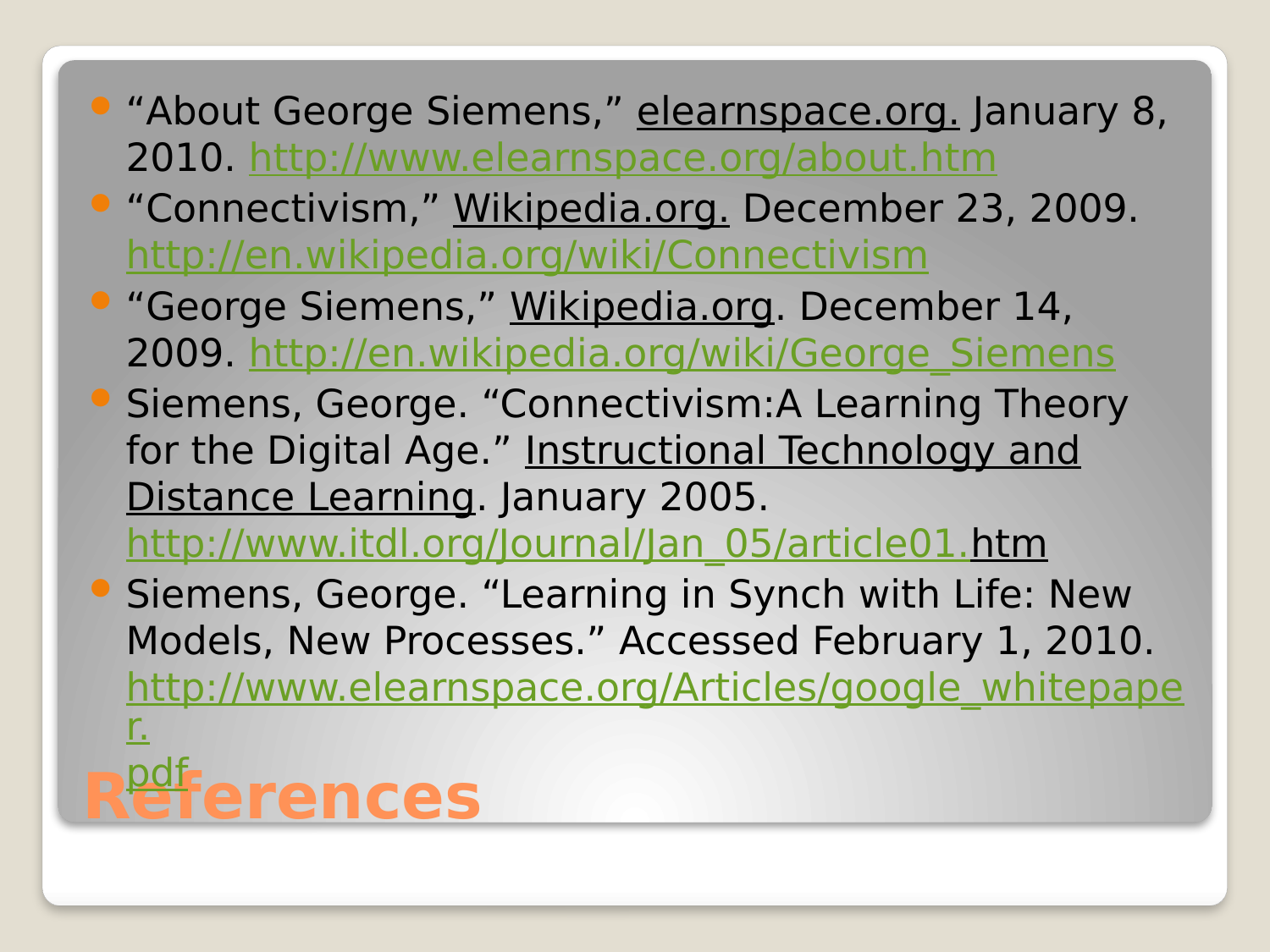

“About George Siemens,” elearnspace.org. January 8, 2010. http://www.elearnspace.org/about.htm
“Connectivism,” Wikipedia.org. December 23, 2009. http://en.wikipedia.org/wiki/Connectivism
“George Siemens,” Wikipedia.org. December 14, 2009. http://en.wikipedia.org/wiki/George_Siemens
Siemens, George. “Connectivism:A Learning Theory for the Digital Age.” Instructional Technology and Distance Learning. January 2005. http://www.itdl.org/Journal/Jan_05/article01.htm
Siemens, George. “Learning in Synch with Life: New Models, New Processes.” Accessed February 1, 2010. http://www.elearnspace.org/Articles/google_whitepaper.pdf
# References